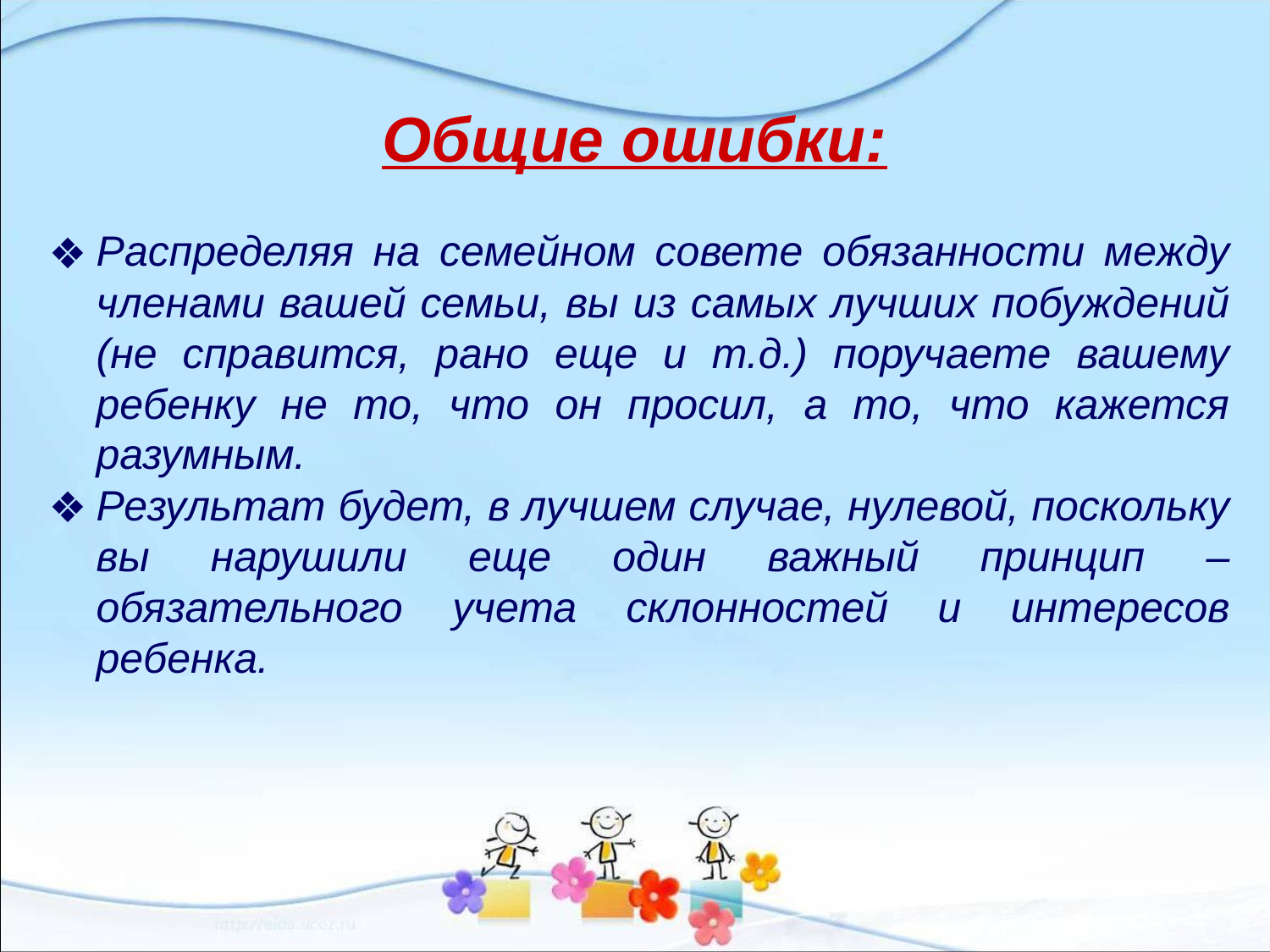

# Общие ошибки:
Распределяя на семейном совете обязанности между членами вашей семьи, вы из самых лучших побуждений (не справится, рано еще и т.д.) поручаете вашему ребенку не то, что он просил, а то, что кажется разумным.
Результат будет, в лучшем случае, нулевой, поскольку вы нарушили еще один важный принцип – обязательного учета склонностей и интересов ребенка.